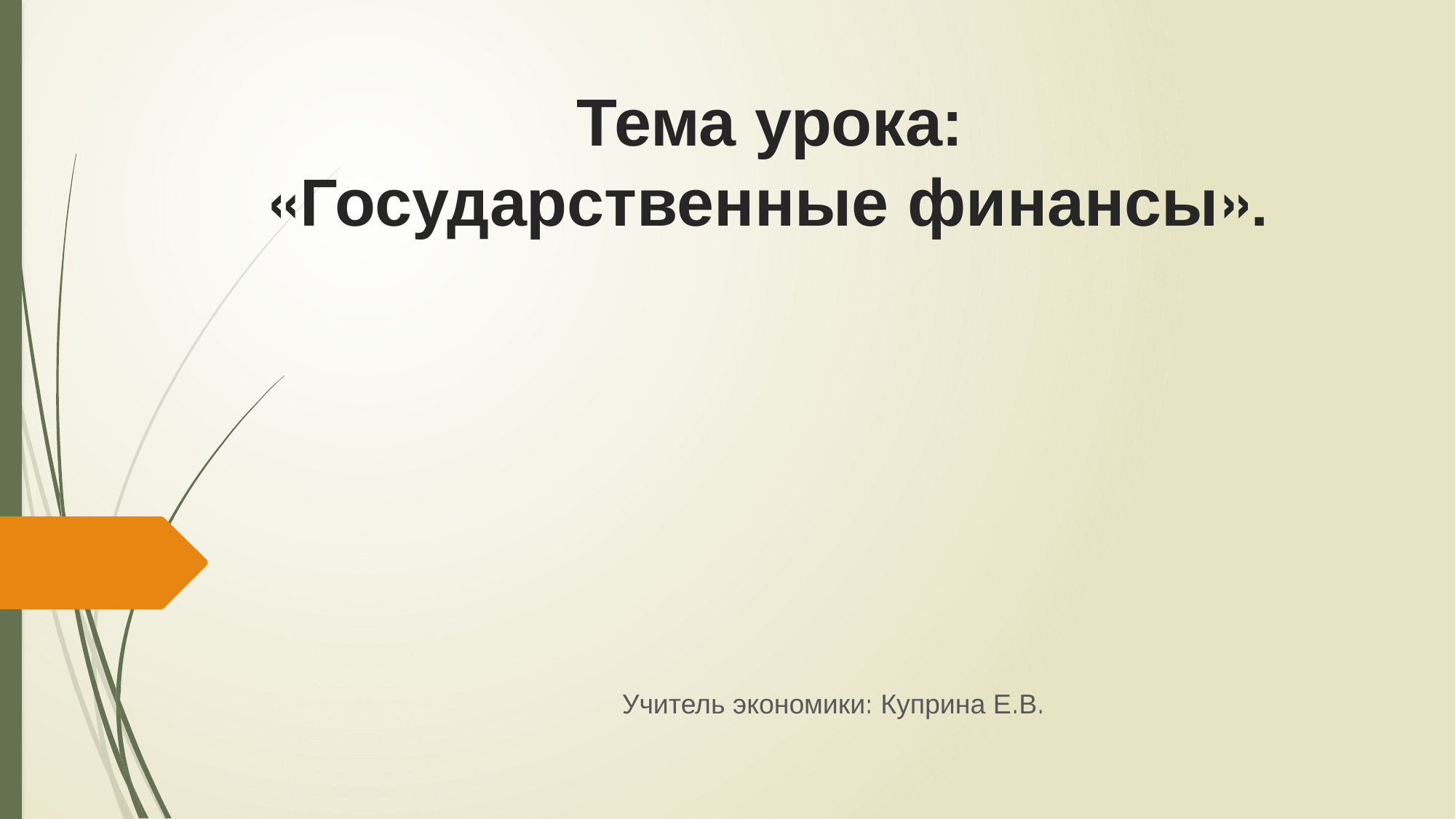

# Тема урока: «Государственные финансы».
Учитель экономики: Куприна Е.В.